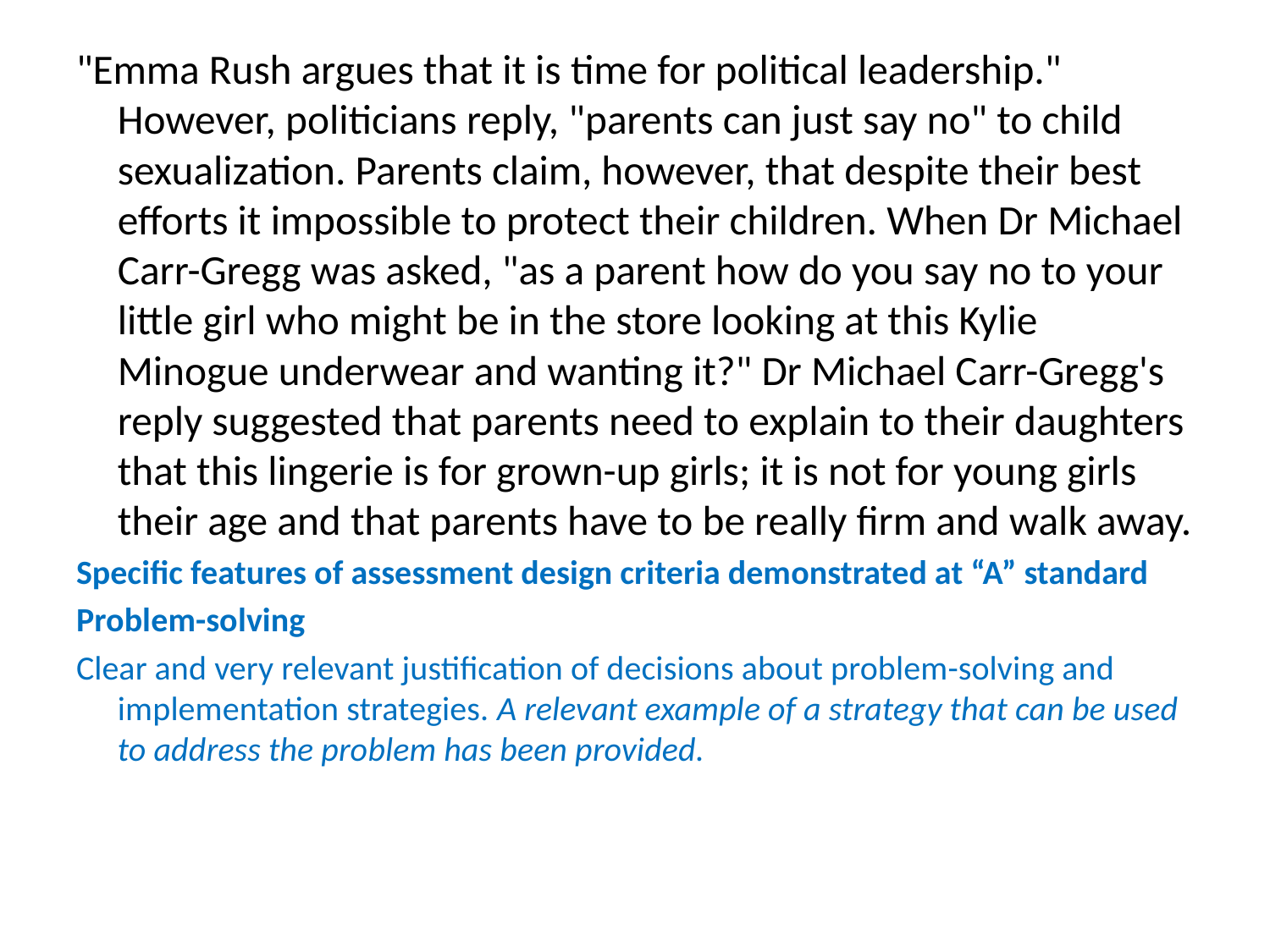

"Emma Rush argues that it is time for political leadership." However, politicians reply, "parents can just say no" to child sexualization. Parents claim, however, that despite their best efforts it impossible to protect their children. When Dr Michael Carr-Gregg was asked, "as a parent how do you say no to your little girl who might be in the store looking at this Kylie Minogue underwear and wanting it?" Dr Michael Carr-Gregg's reply suggested that parents need to explain to their daughters that this lingerie is for grown-up girls; it is not for young girls their age and that parents have to be really firm and walk away.
Specific features of assessment design criteria demonstrated at “A” standard
Problem-solving
Clear and very relevant justification of decisions about problem-solving and implementation strategies. A relevant example of a strategy that can be used to address the problem has been provided.